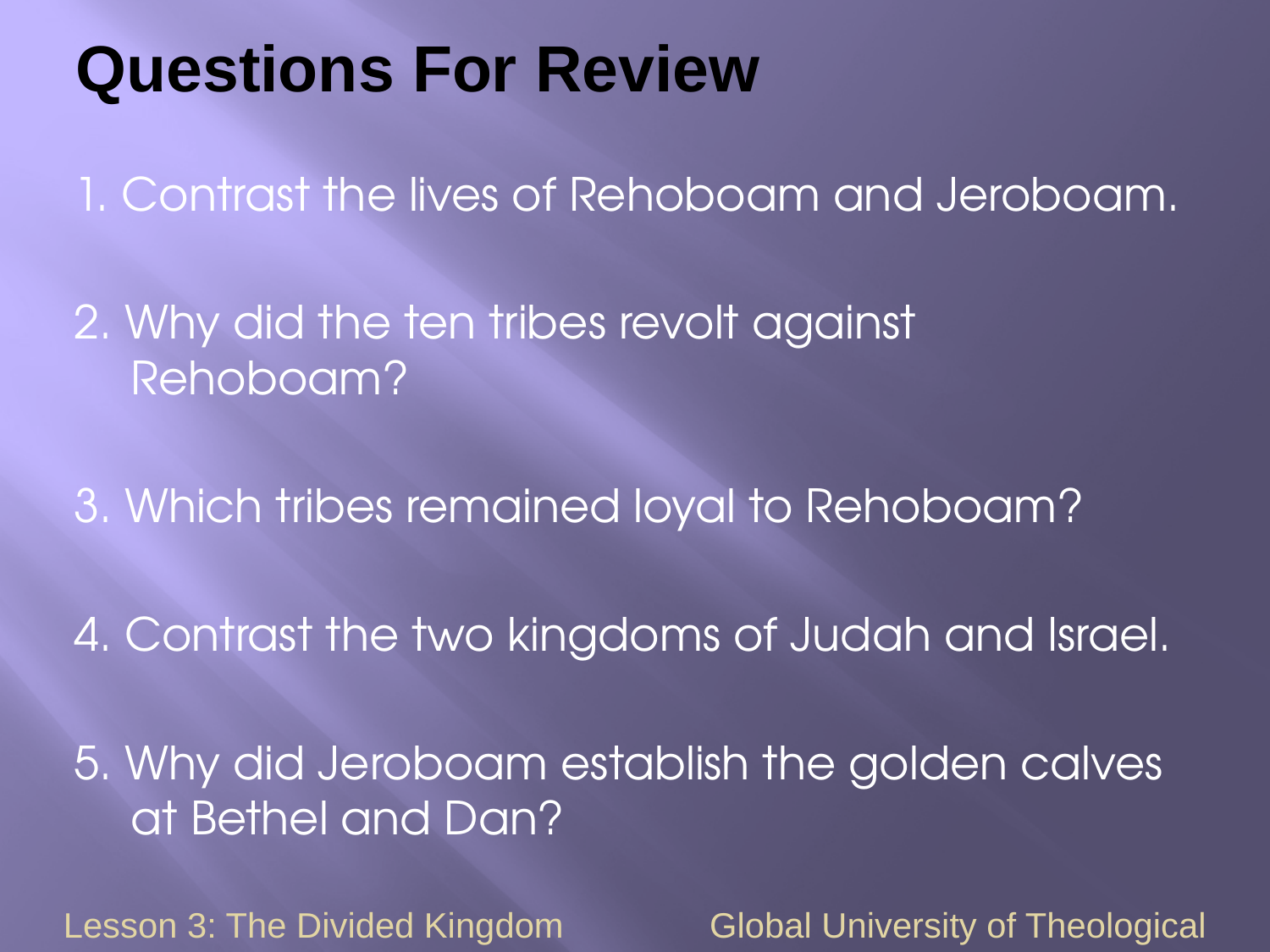

# Questions For Review
1. Contrast the lives of Rehoboam and Jeroboam.

2. Why did the ten tribes revolt against Rehoboam?

3. Which tribes remained loyal to Rehoboam?

4. Contrast the two kingdoms of Judah and Israel.

5. Why did Jeroboam establish the golden calves at Bethel and Dan?
Lesson 3: The Divided Kingdom               Global University of Theological Studies